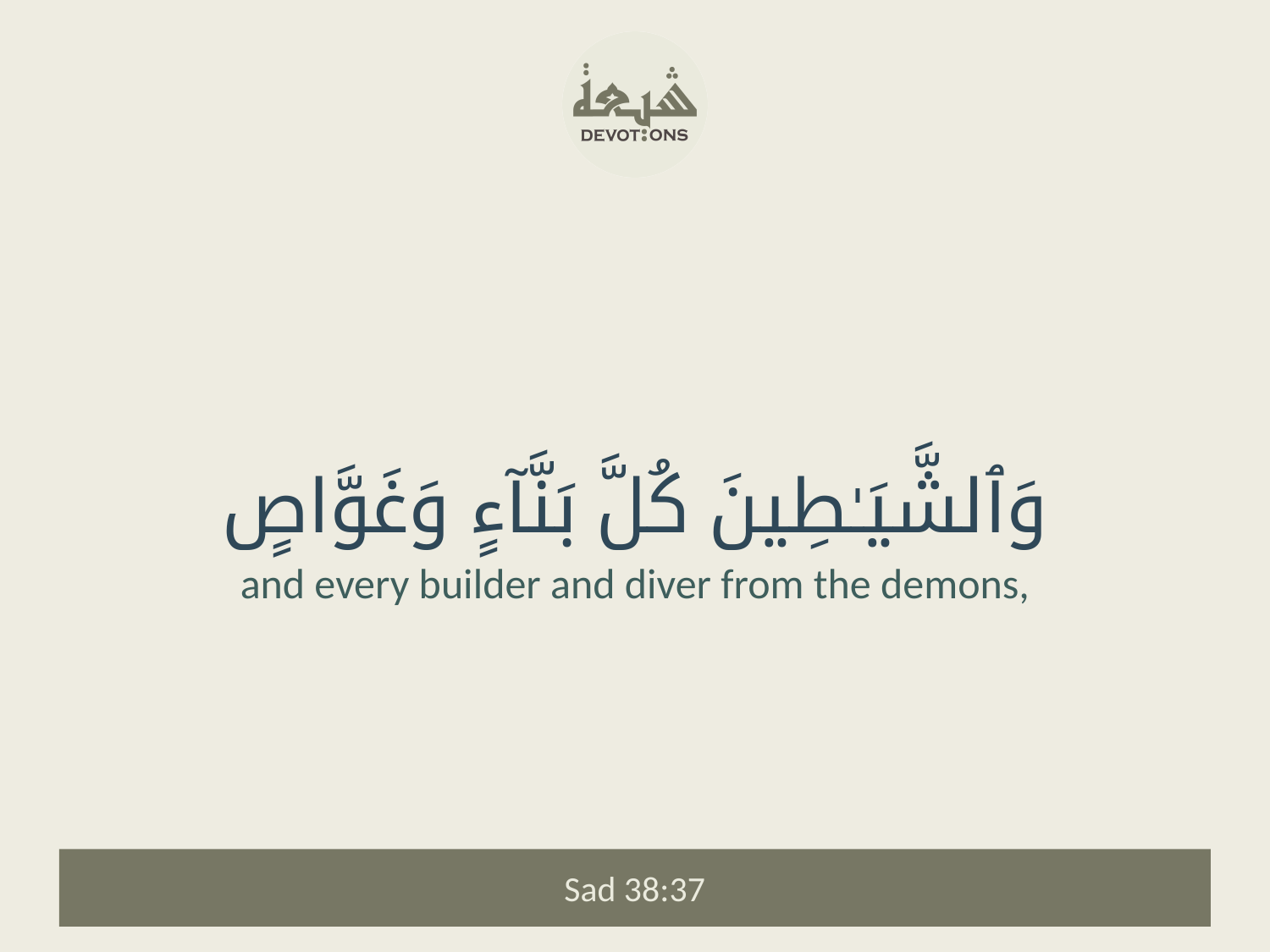

وَٱلشَّيَـٰطِينَ كُلَّ بَنَّآءٍ وَغَوَّاصٍ
and every builder and diver from the demons,
Sad 38:37